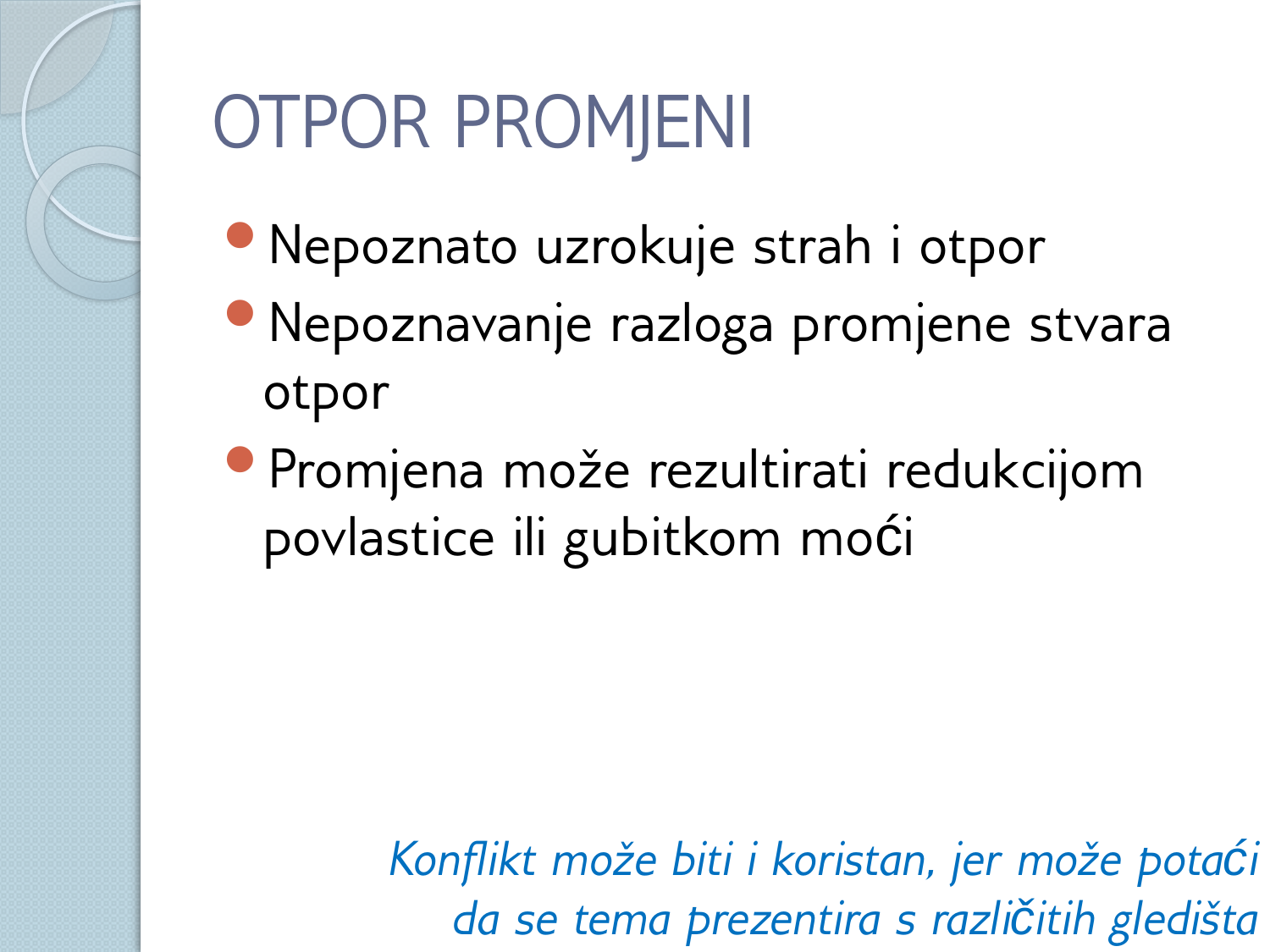

# OTPOR PROMJENI
Nepoznato uzrokuje strah i otpor
Nepoznavanje razloga promjene stvara otpor
Promjena može rezultirati redukcijom povlastice ili gubitkom moći
Konflikt može biti i koristan, jer može potaći da se tema prezentira s različitih gledišta